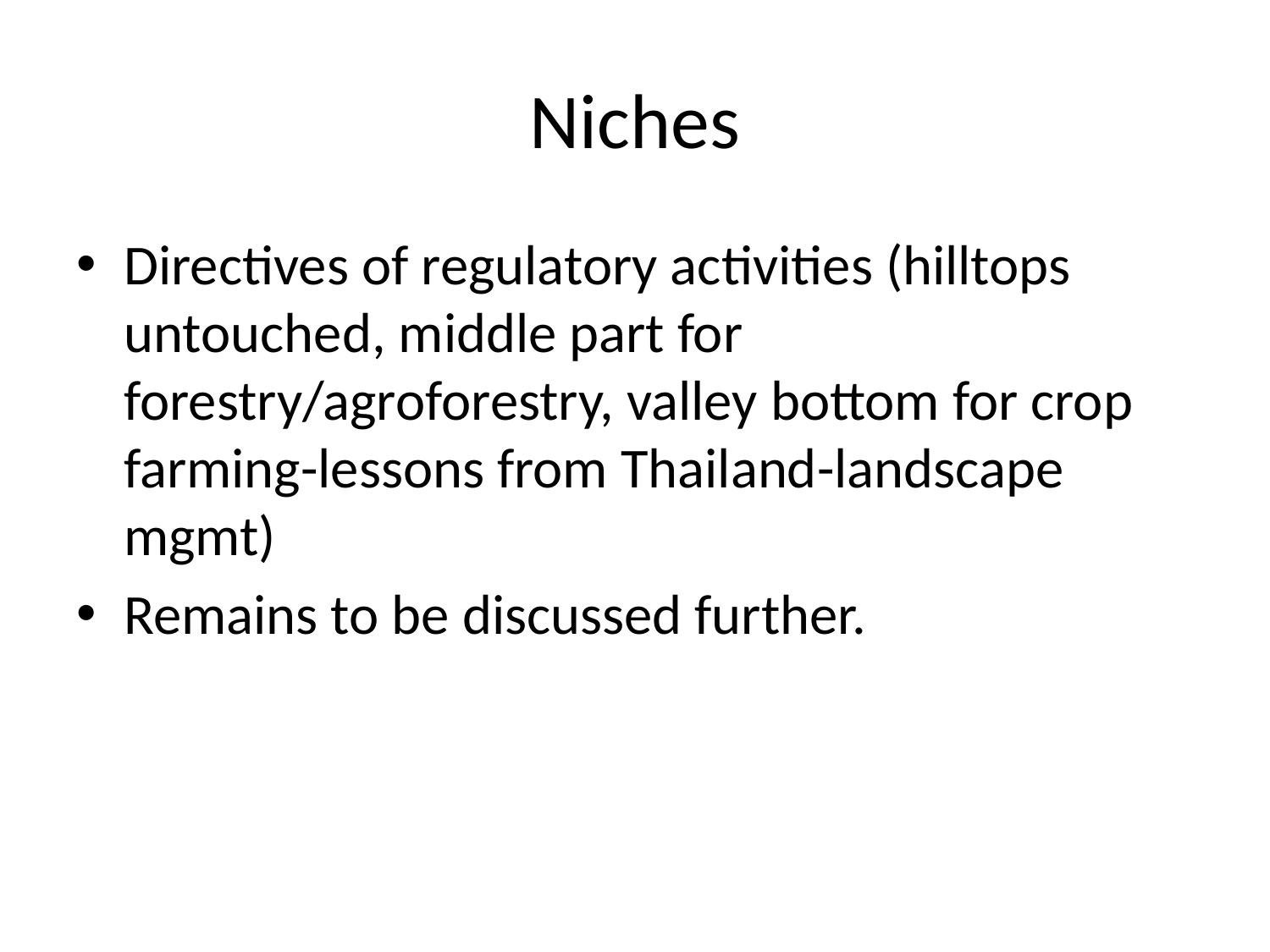

# Niches
Directives of regulatory activities (hilltops untouched, middle part for forestry/agroforestry, valley bottom for crop farming-lessons from Thailand-landscape mgmt)
Remains to be discussed further.